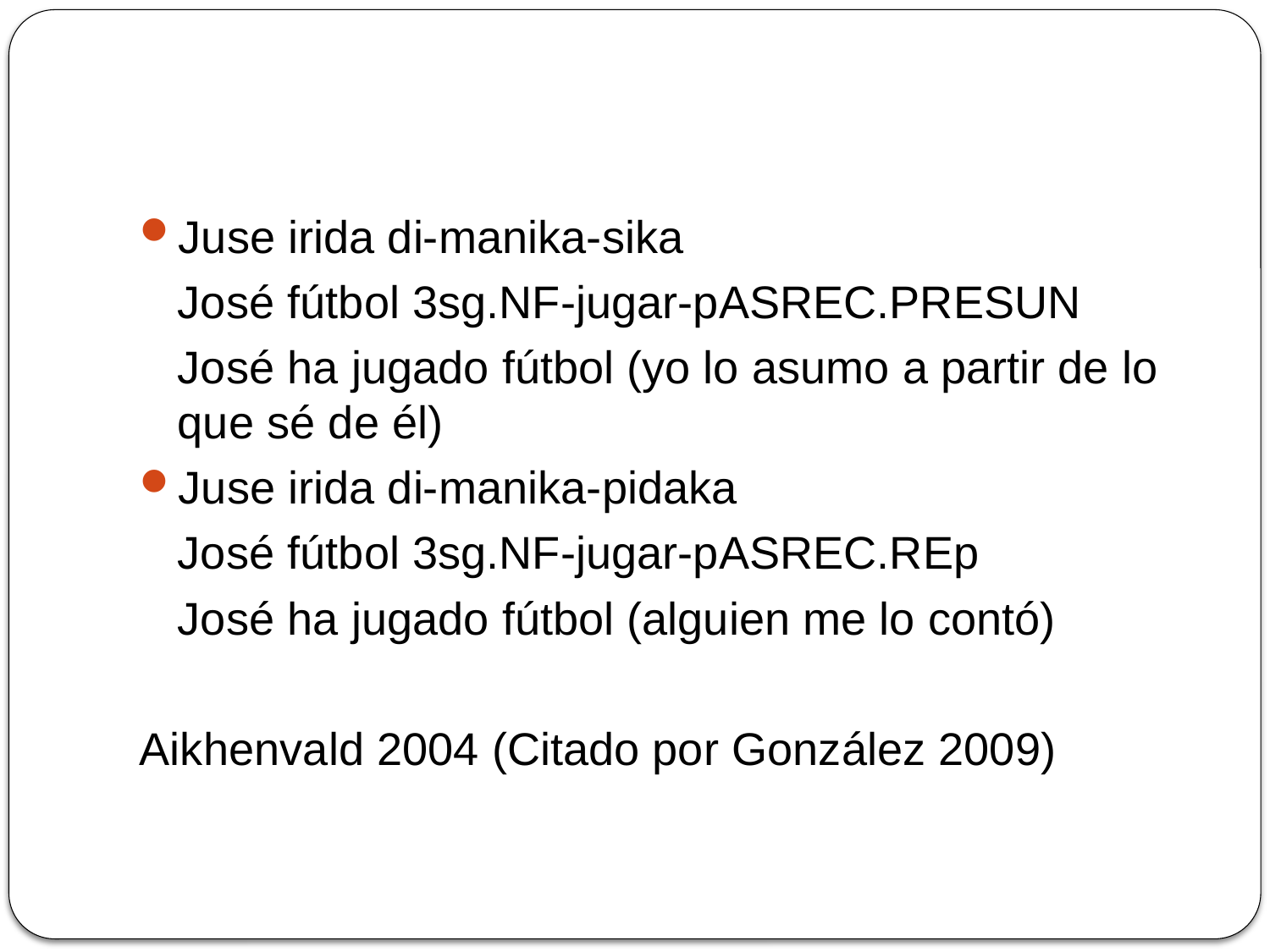

#
Juse irida di-manika-sika
	José fútbol 3sg.NF-jugar-pASREC.PRESUN
	José ha jugado fútbol (yo lo asumo a partir de lo que sé de él)
Juse irida di-manika-pidaka
	José fútbol 3sg.NF-jugar-pASREC.REp
	José ha jugado fútbol (alguien me lo contó)

Aikhenvald 2004 (Citado por González 2009)